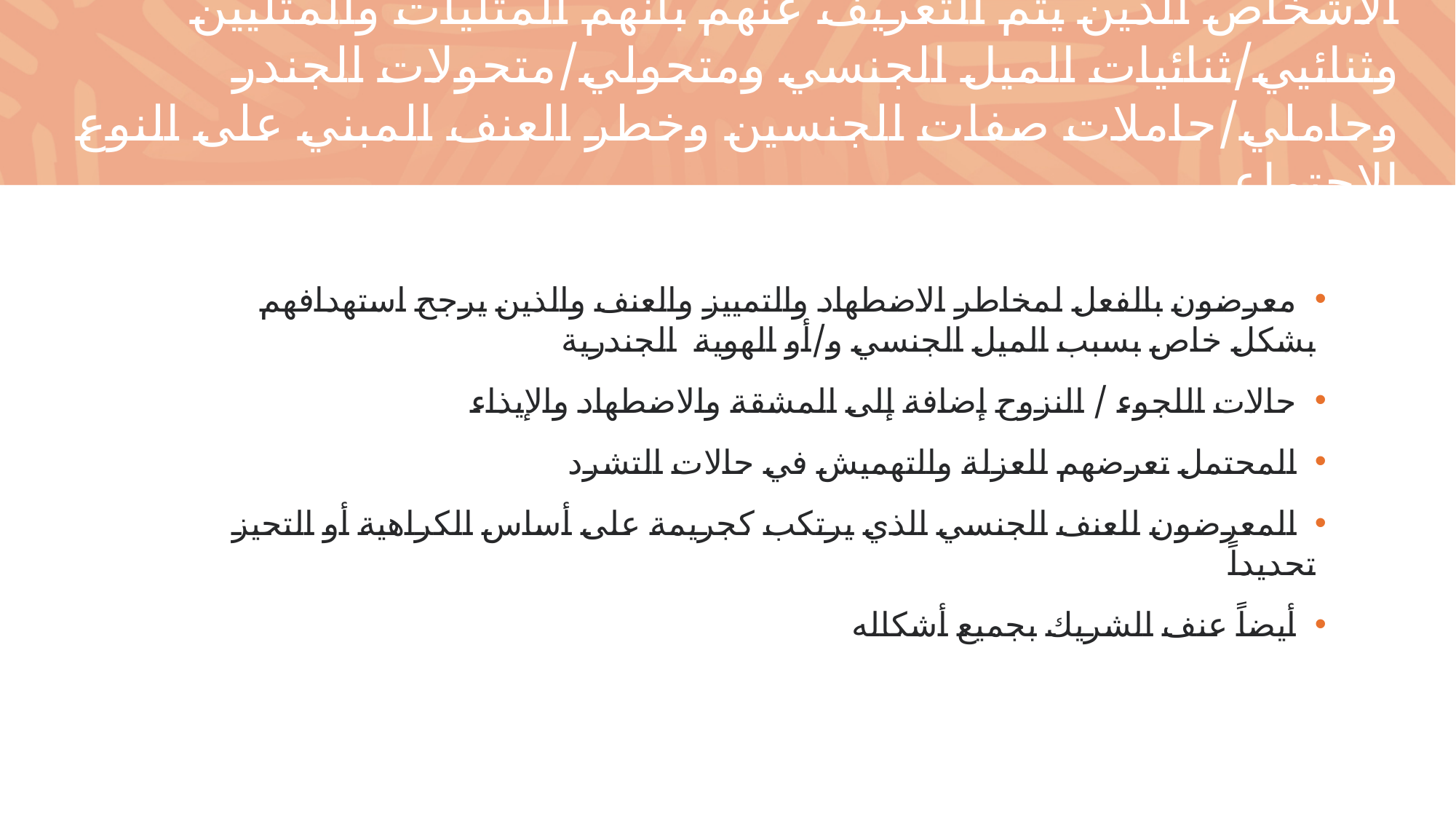

الأشخاص الذين يتم التعريف عنهم بأنهم المثليات والمثليين وثنائيي/ثنائيات الميل الجنسي ومتحولي/متحولات الجندر وحاملي/حاملات صفات الجنسين وخطر العنف المبني على النوع الاجتماعي
  معرضون بالفعل لمخاطر الاضطهاد والتمييز والعنف والذين يرجح استهدافهم بشكل خاص بسبب الميل الجنسي و/أو الهوية  الجندرية
  حالات اللجوء / النزوح إضافة إلى المشقة والاضطهاد والإيذاء
  المحتمل تعرضهم للعزلة والتهميش في حالات التشرد
  المعرضون للعنف الجنسي الذي يرتكب كجريمة على أساس الكراهية أو التحيز تحديداً
  أيضاً عنف الشريك بجميع أشكاله